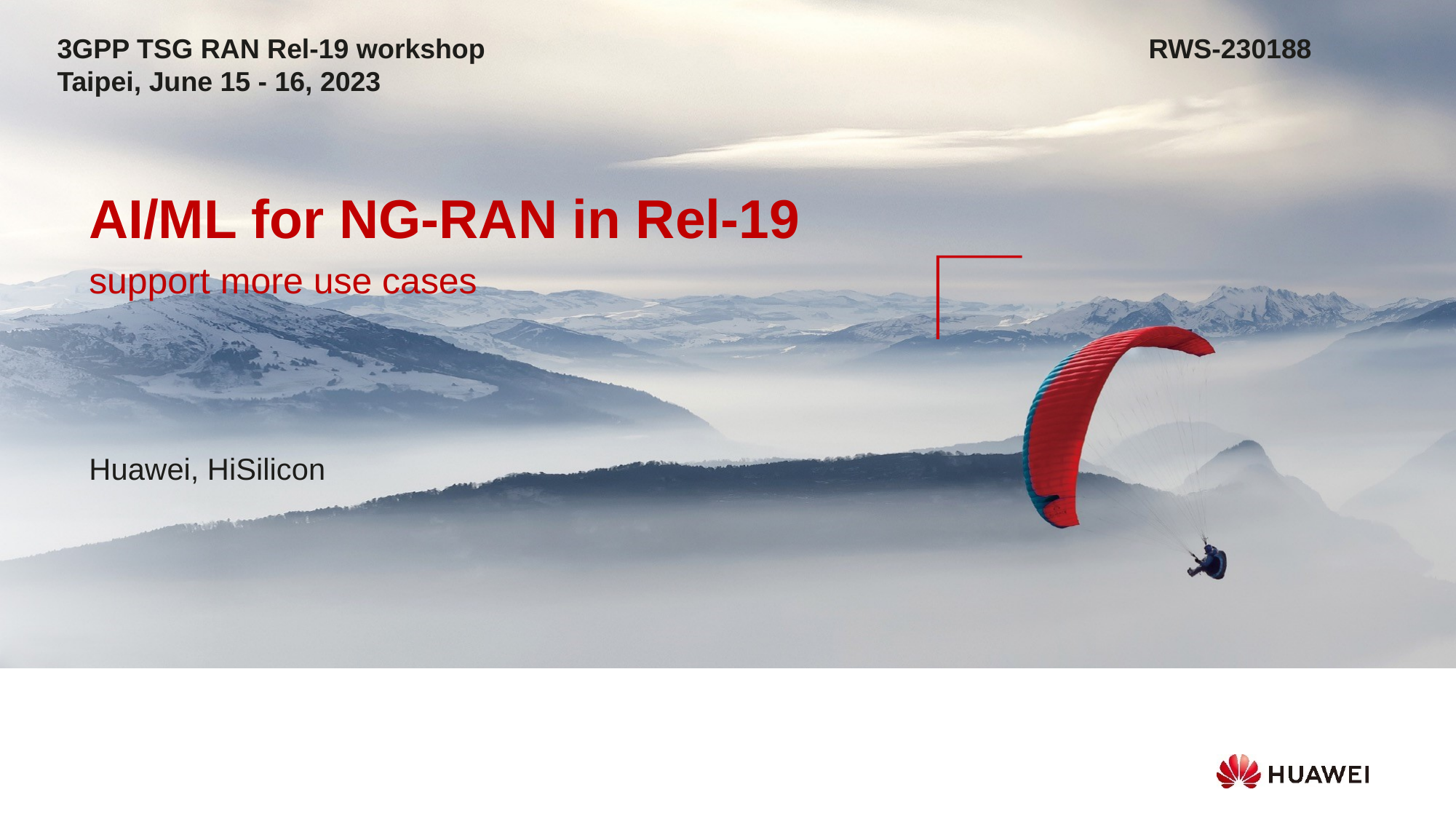

3GPP TSG RAN Rel-19 workshop							RWS-230188
Taipei, June 15 - 16, 2023
AI/ML for NG-RAN in Rel-19
support more use cases
Huawei, HiSilicon